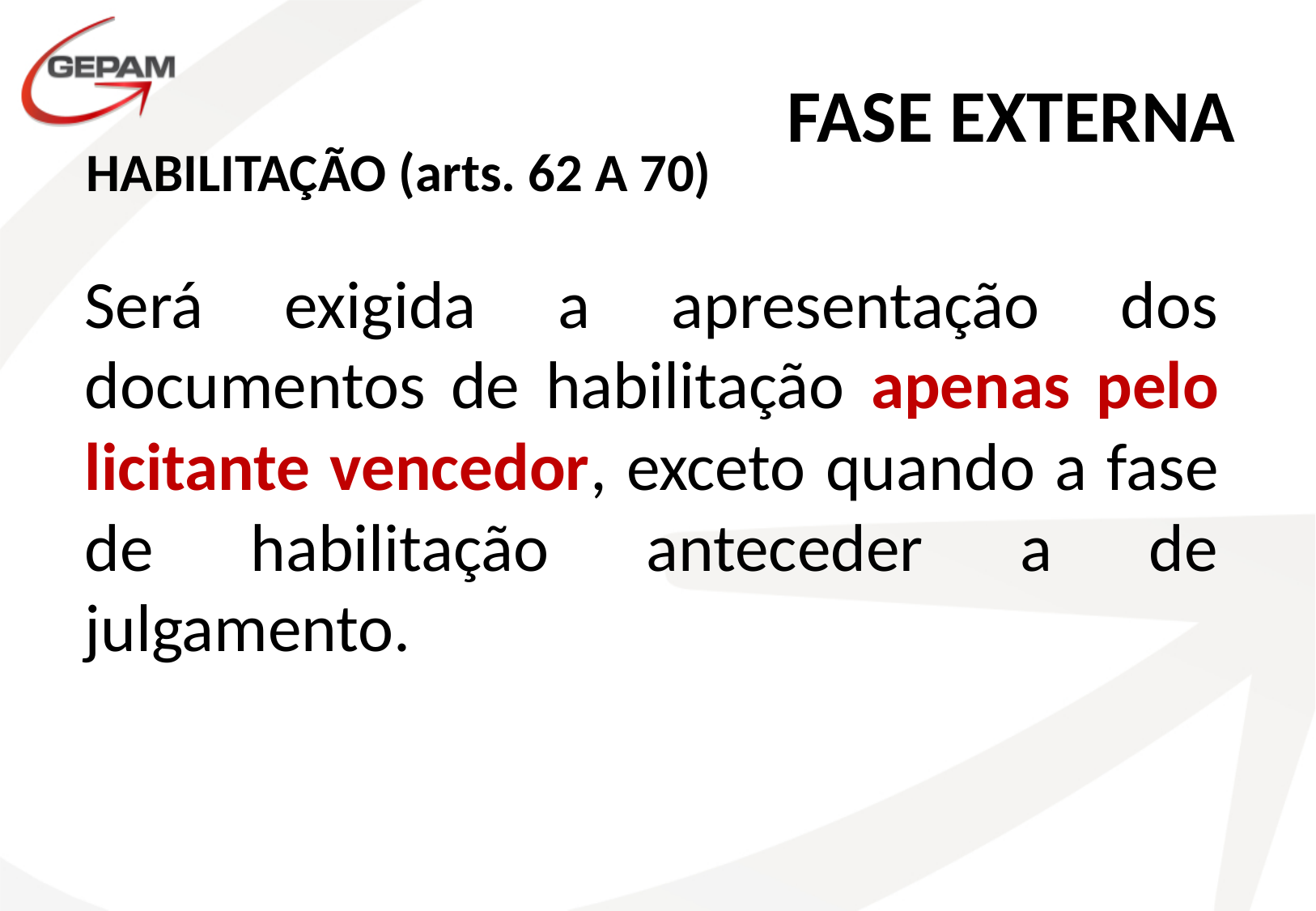

# FASE EXTERNA
HABILITAÇÃO (arts. 62 A 70)

Será exigida a apresentação dos documentos de habilitação apenas pelo licitante vencedor, exceto quando a fase de habilitação anteceder a de julgamento.